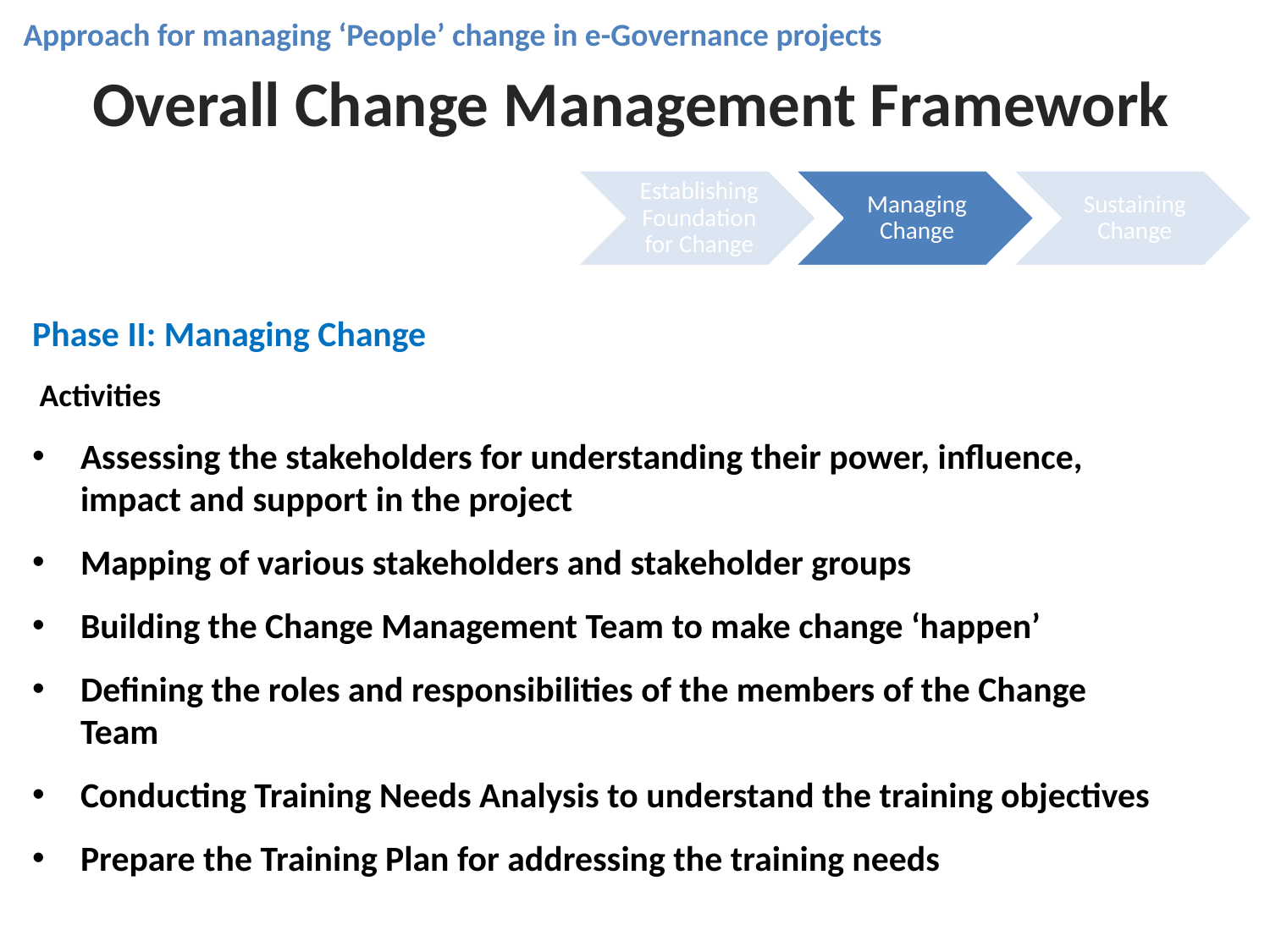

Approach for managing ‘People’ change in e-Governance projects
# Overall Change Management Framework
Establishing Foundation for Change
Managing Change
Sustaining Change
Phase II: Managing Change
 Activities
Assessing the stakeholders for understanding their power, influence, impact and support in the project
Mapping of various stakeholders and stakeholder groups
Building the Change Management Team to make change ‘happen’
Defining the roles and responsibilities of the members of the Change Team
Conducting Training Needs Analysis to understand the training objectives
Prepare the Training Plan for addressing the training needs